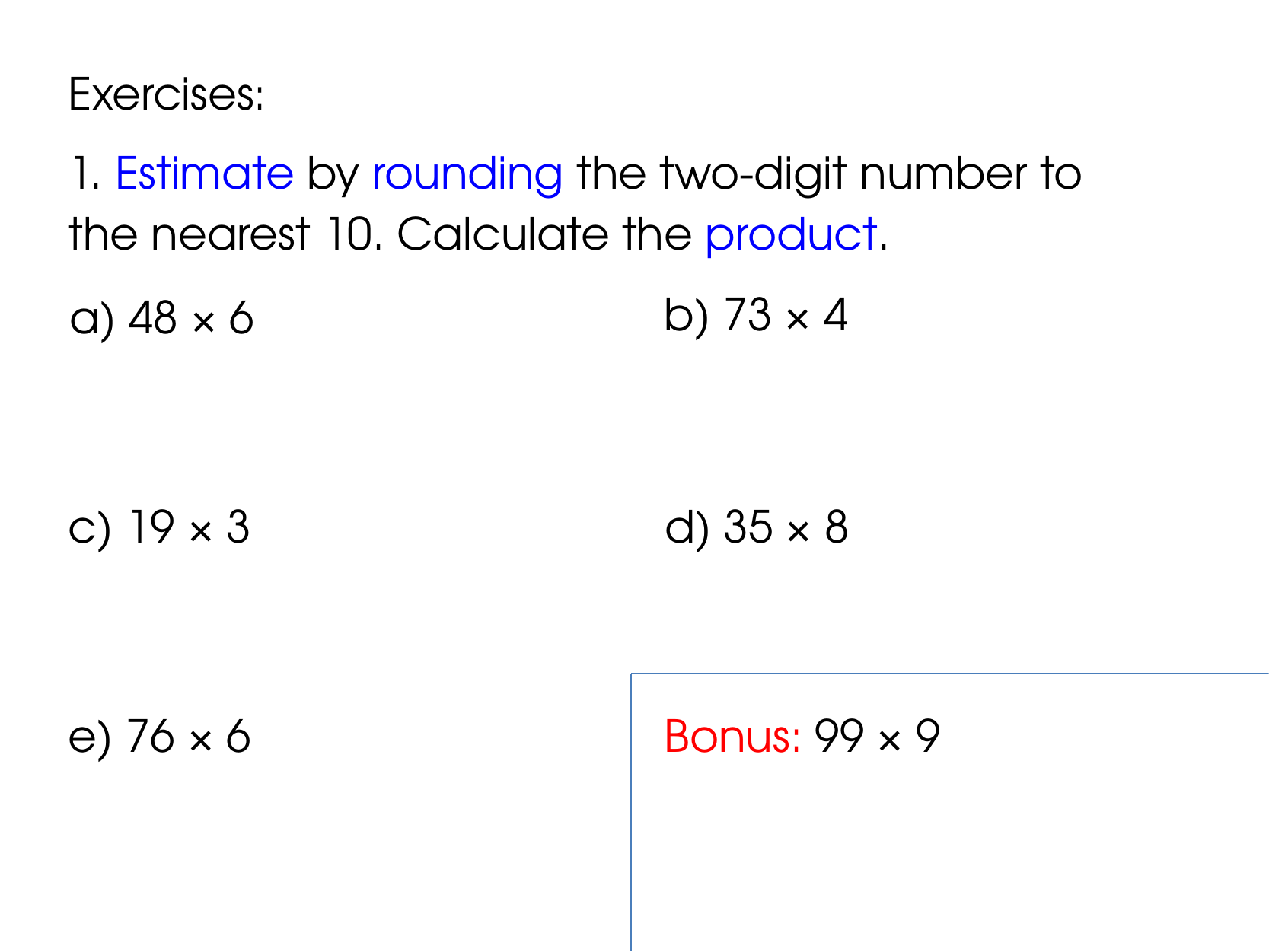

Exercises:
1. Estimate by rounding the two-digit number to the nearest 10. Calculate the product.
b) 73 × 4
a) 48 × 6
c) 19 × 3
d) 35 × 8
e) 76 × 6
Bonus: 99 × 9